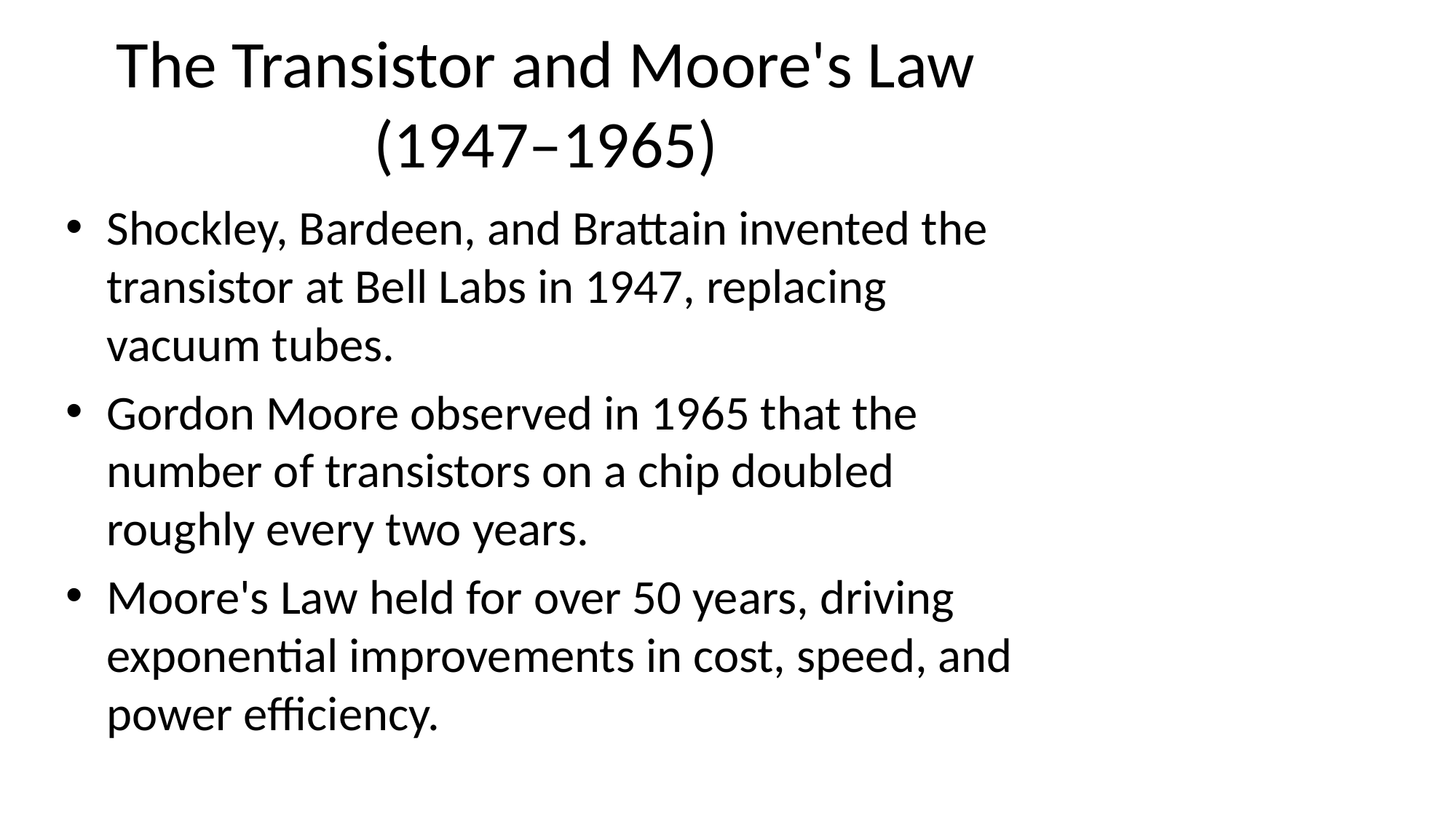

# The Transistor and Moore's Law (1947–1965)
Shockley, Bardeen, and Brattain invented the transistor at Bell Labs in 1947, replacing vacuum tubes.
Gordon Moore observed in 1965 that the number of transistors on a chip doubled roughly every two years.
Moore's Law held for over 50 years, driving exponential improvements in cost, speed, and power efficiency.